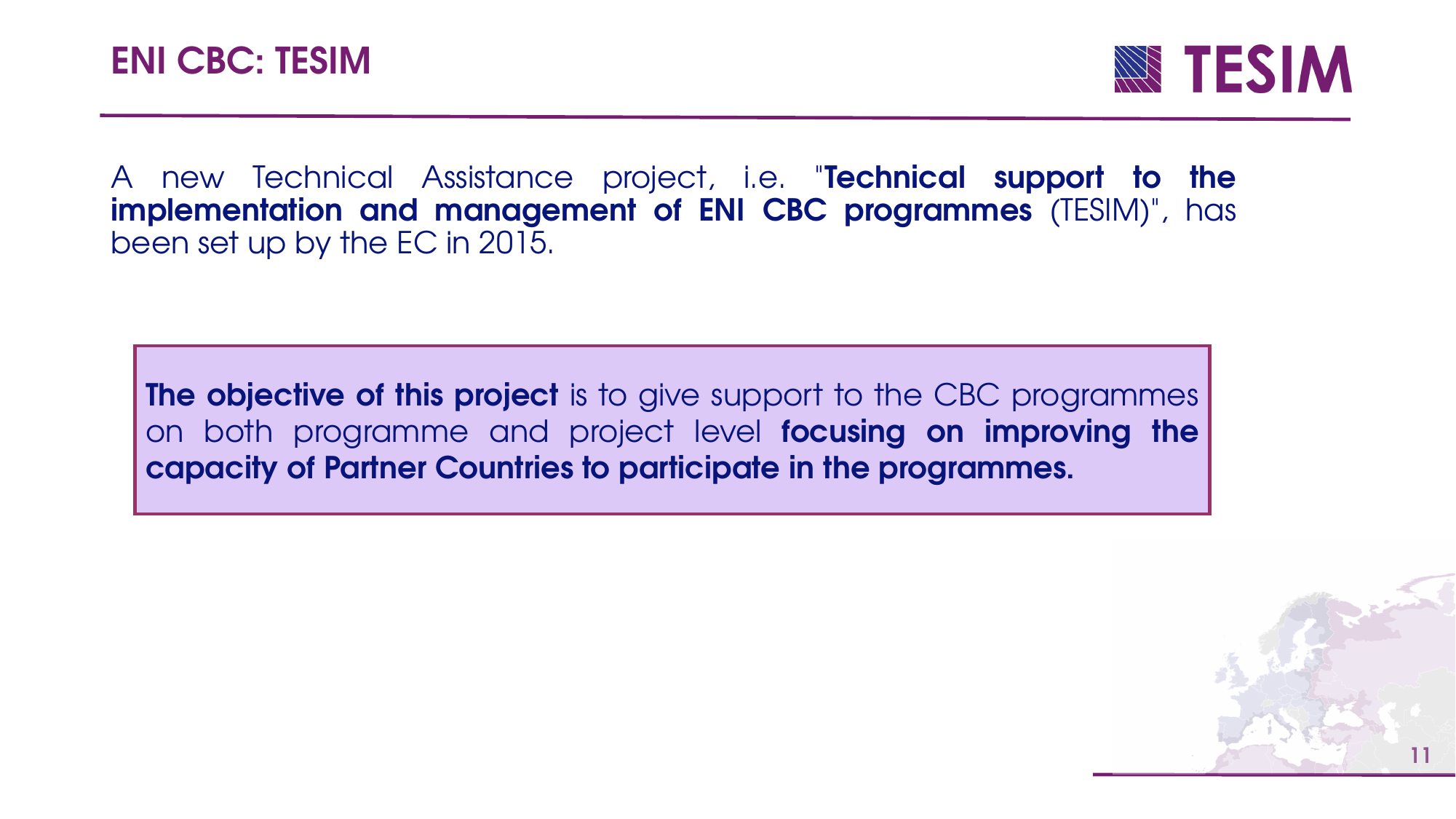

ENI CBC: TESIM
A new Technical Assistance project, i.e. "Technical support to the implementation and management of ENI CBC programmes (TESIM)", has been set up by the EC in 2015.

The objective of this project is to give support to the CBC programmes on both programme and project level focusing on improving the capacity of Partner Countries to participate in the programmes.